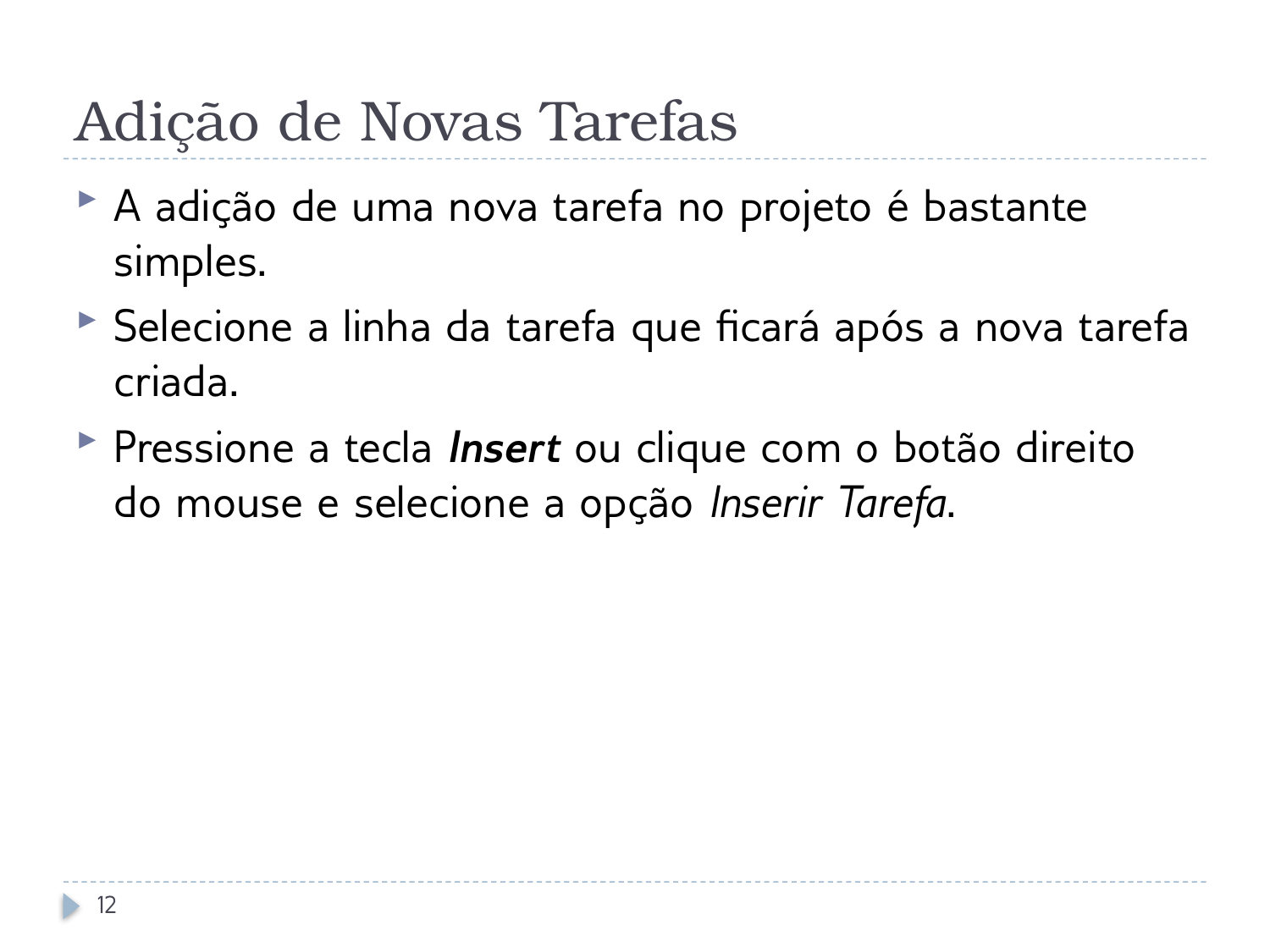

# Adição de Novas Tarefas
A adição de uma nova tarefa no projeto é bastante simples.
Selecione a linha da tarefa que ficará após a nova tarefa criada.
Pressione a tecla Insert ou clique com o botão direito do mouse e selecione a opção Inserir Tarefa.
12